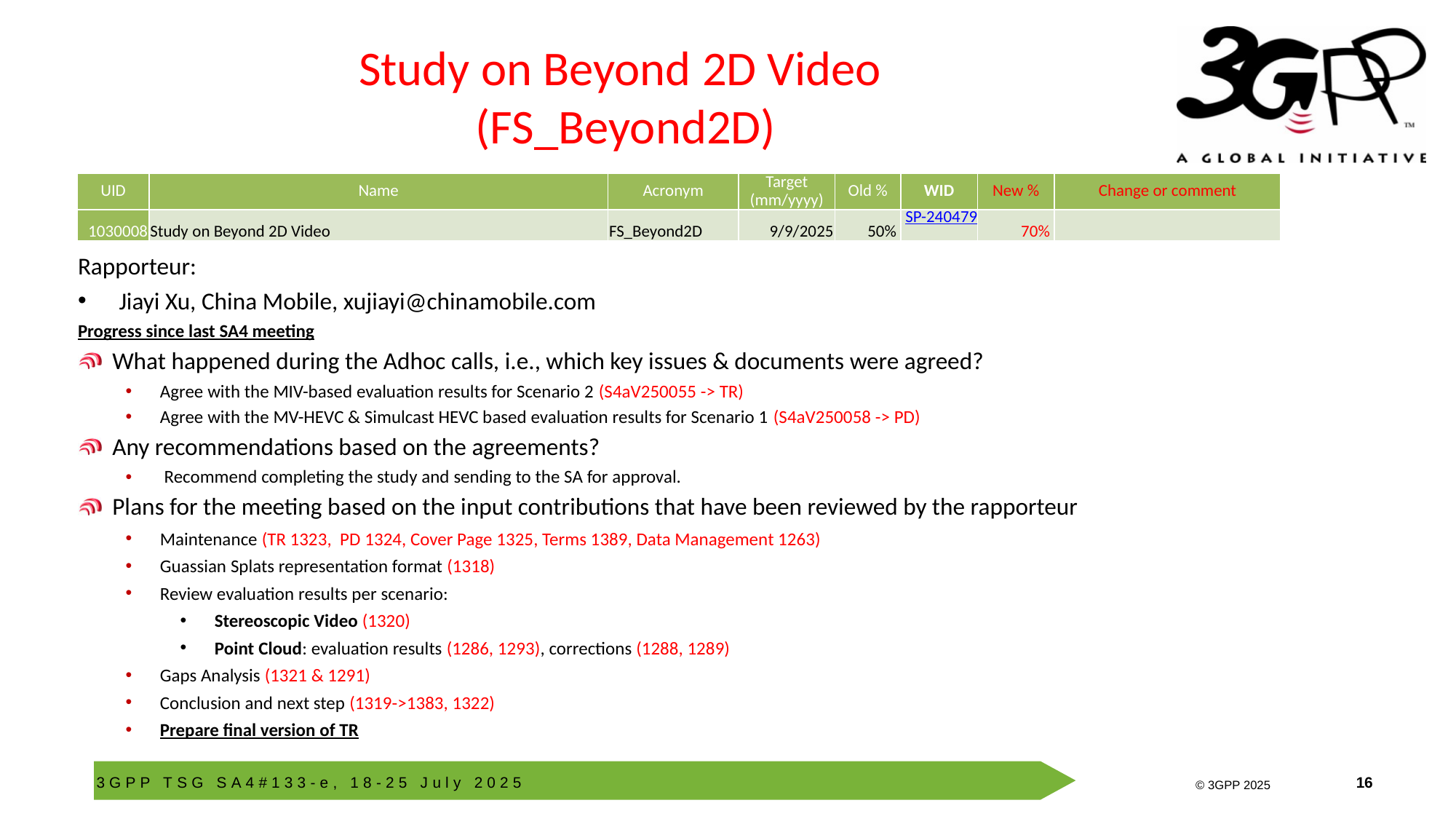

# Study on Beyond 2D Video (FS_Beyond2D)
| UID | Name | Acronym | Target (mm/yyyy) | Old % | WID | New % | Change or comment |
| --- | --- | --- | --- | --- | --- | --- | --- |
| 1030008 | Study on Beyond 2D Video | FS\_Beyond2D | 9/9/2025 | 50% | SP-240479 | 70% |  |
Rapporteur:
Jiayi Xu, China Mobile, xujiayi@chinamobile.com
Progress since last SA4 meeting
What happened during the Adhoc calls, i.e., which key issues & documents were agreed?
Agree with the MIV-based evaluation results for Scenario 2 (S4aV250055 -> TR)
Agree with the MV-HEVC & Simulcast HEVC based evaluation results for Scenario 1 (S4aV250058 -> PD)
Any recommendations based on the agreements?
 Recommend completing the study and sending to the SA for approval.
Plans for the meeting based on the input contributions that have been reviewed by the rapporteur
Maintenance (TR 1323,  PD 1324, Cover Page 1325, Terms 1389, Data Management 1263)
Guassian Splats representation format (1318)
Review evaluation results per scenario:
Stereoscopic Video (1320)
Point Cloud: evaluation results (1286, 1293), corrections (1288, 1289)
Gaps Analysis (1321 & 1291)
Conclusion and next step (1319->1383, 1322)
Prepare final version of TR